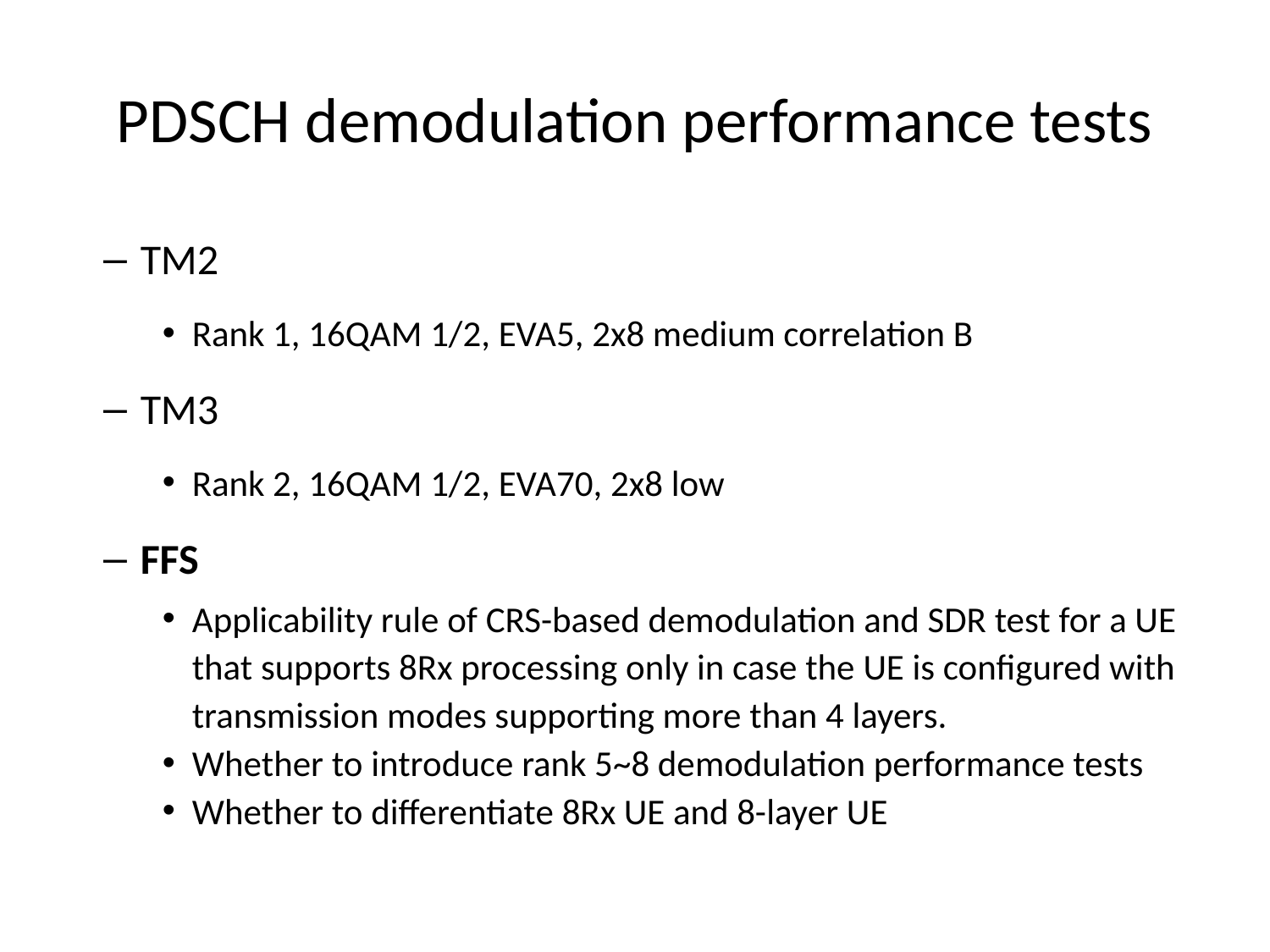

# PDSCH demodulation performance tests
TM2
Rank 1, 16QAM 1/2, EVA5, 2x8 medium correlation B
TM3
Rank 2, 16QAM 1/2, EVA70, 2x8 low
FFS
Applicability rule of CRS-based demodulation and SDR test for a UE that supports 8Rx processing only in case the UE is configured with transmission modes supporting more than 4 layers.
Whether to introduce rank 5~8 demodulation performance tests
Whether to differentiate 8Rx UE and 8-layer UE